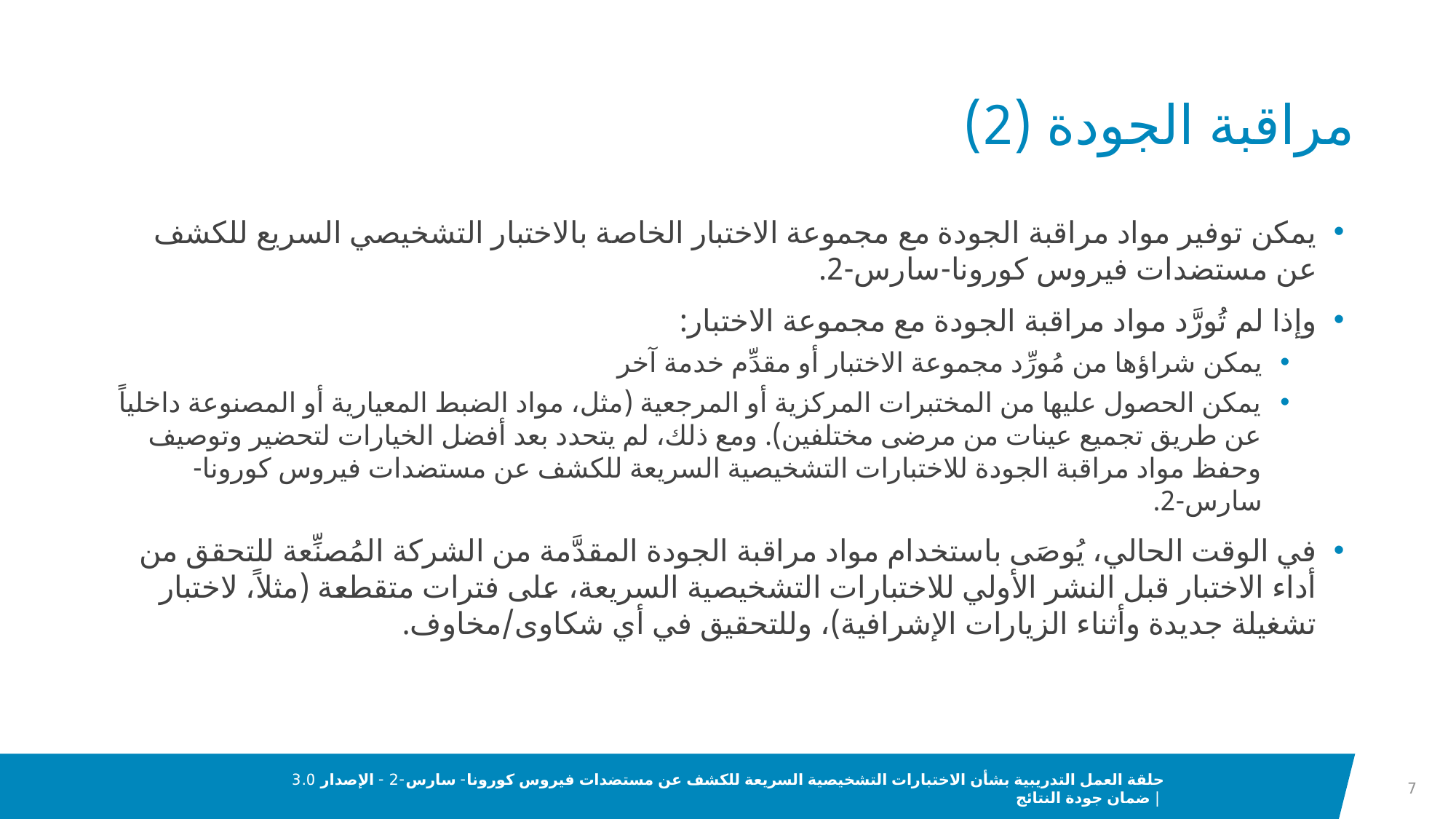

# مراقبة الجودة (2)
يمكن توفير مواد مراقبة الجودة مع مجموعة الاختبار الخاصة بالاختبار التشخيصي السريع للكشف عن مستضدات فيروس كورونا-سارس-2.
وإذا لم تُورَّد مواد مراقبة الجودة مع مجموعة الاختبار:
يمكن شراؤها من مُورِّد مجموعة الاختبار أو مقدِّم خدمة آخر
يمكن الحصول عليها من المختبرات المركزية أو المرجعية (مثل، مواد الضبط المعيارية أو المصنوعة داخلياً عن طريق تجميع عينات من مرضى مختلفين). ومع ذلك، لم يتحدد بعد أفضل الخيارات لتحضير وتوصيف وحفظ مواد مراقبة الجودة للاختبارات التشخيصية السريعة للكشف عن مستضدات فيروس كورونا-سارس-2.
في الوقت الحالي، يُوصَى باستخدام مواد مراقبة الجودة المقدَّمة من الشركة المُصنِّعة للتحقق من أداء الاختبار قبل النشر الأولي للاختبارات التشخيصية السريعة، على فترات متقطعة (مثلاً، لاختبار تشغيلة جديدة وأثناء الزيارات الإشرافية)، وللتحقيق في أي شكاوى/مخاوف.

7
حلقة العمل التدريبية بشأن الاختبارات التشخيصية السريعة للكشف عن مستضدات فيروس كورونا- سارس-2 - الإصدار 3.0 | ضمان جودة النتائج